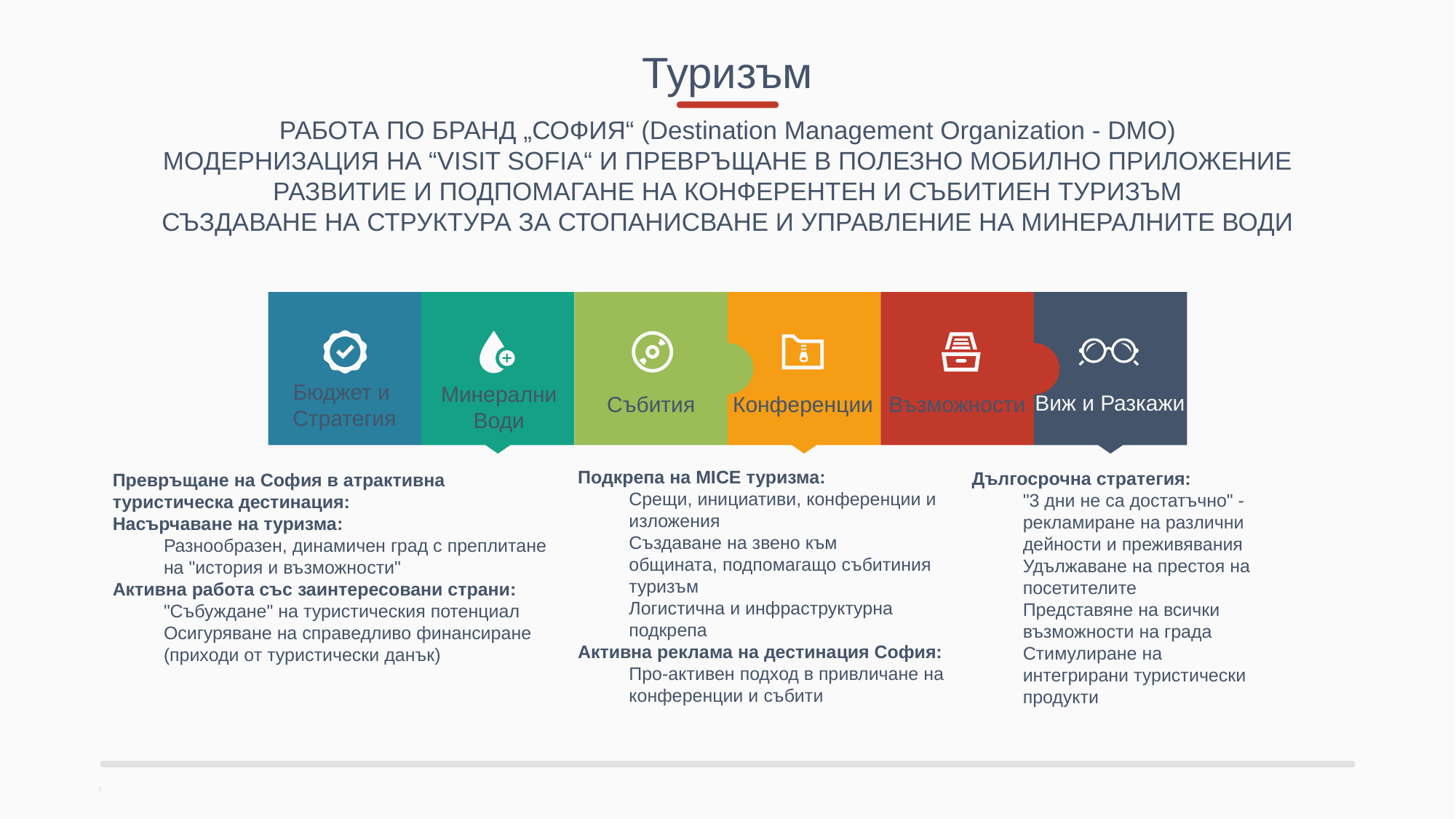

# Туризъм
РАБОТА ПО БРАНД „СОФИЯ“ (Destination Management Organization - DMO)
МОДЕРНИЗАЦИЯ НА “VISIT SOFIA“ И ПРЕВРЪЩАНЕ В ПОЛЕЗНО МОБИЛНО ПРИЛОЖЕНИЕ
РАЗВИТИЕ И ПОДПОМАГАНЕ НА КОНФЕРЕНТЕН И СЪБИТИЕН ТУРИЗЪМ
СЪЗДАВАНЕ НА СТРУКТУРА ЗА СТОПАНИСВАНЕ И УПРАВЛЕНИЕ НА МИНЕРАЛНИТЕ ВОДИ

Бюджет и
Стратегия
Минерални
Води
Виж и Разкажи
Събития
Конференции
Възможности

Подкрепа на MICE туризма:
Срещи, инициативи, конференции и изложения
Създаване на звено към общината, подпомагащо събитиния туризъм
Логистична и инфраструктурна подкрепа
Активна реклама на дестинация София:
Про-активен подход в привличане на конференции и събити
Дългосрочна стратегия:
"3 дни не са достатъчно" - рекламиране на различни дейности и преживявания
Удължаване на престоя на посетителите
Представяне на всички възможности на града
Стимулиране на интегрирани туристически продукти
Превръщане на София в атрактивна туристическа дестинация:
Насърчаване на туризма:
Разнообразен, динамичен град с преплитане на "история и възможности"
Активна работа със заинтересовани страни:
"Събуждане" на туристическия потенциал
Осигуряване на справедливо финансиране (приходи от туристически данък)